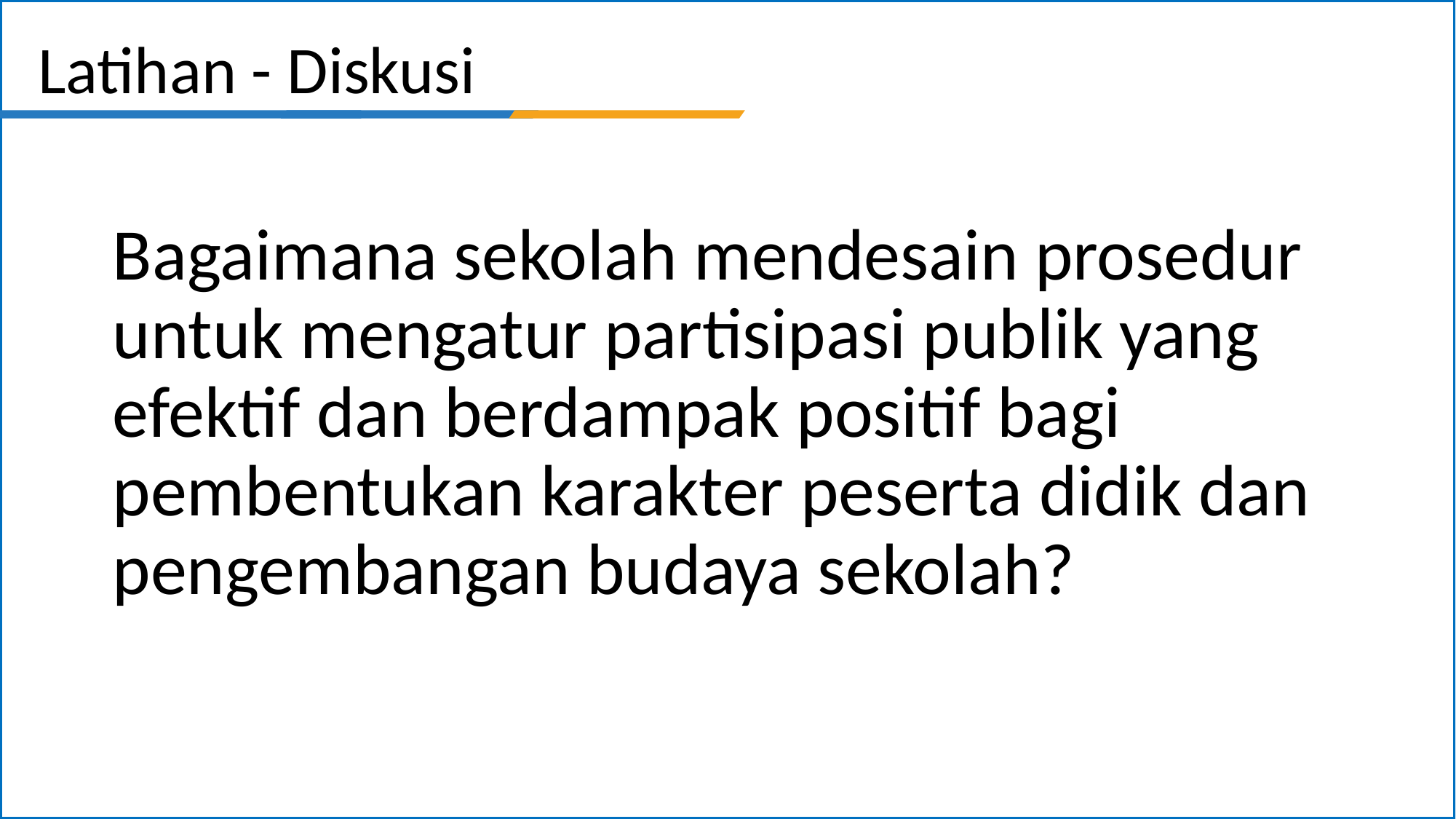

# Latihan - Diskusi

Bagaimana sekolah mendesain prosedur untuk mengatur partisipasi publik yang efektif dan berdampak positif bagi pembentukan karakter peserta didik dan pengembangan budaya sekolah?